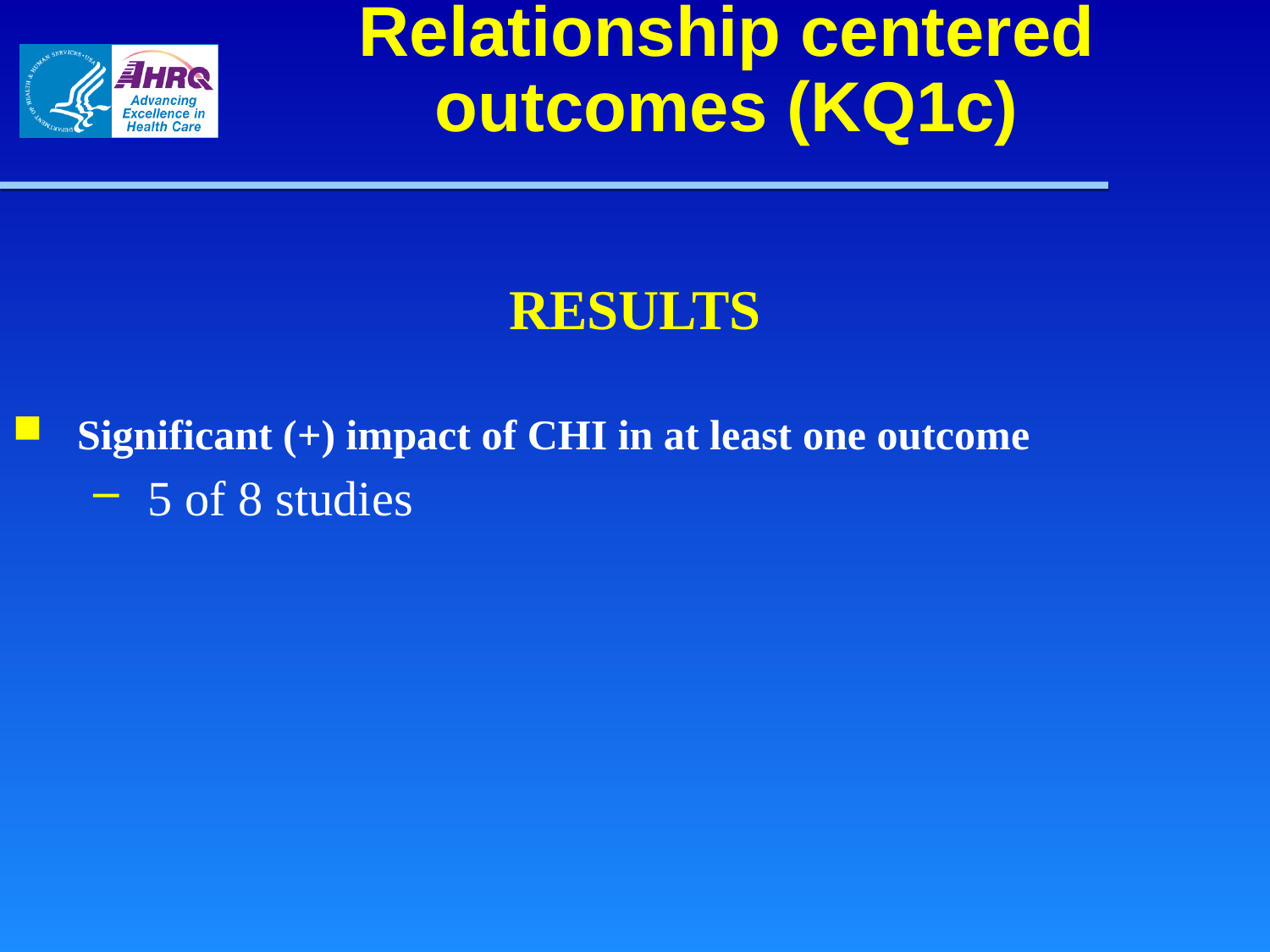

# Relationship centered outcomes (KQ1c)
RESULTS

Significant (+) impact of CHI in at least one outcome
5 of 8 studies